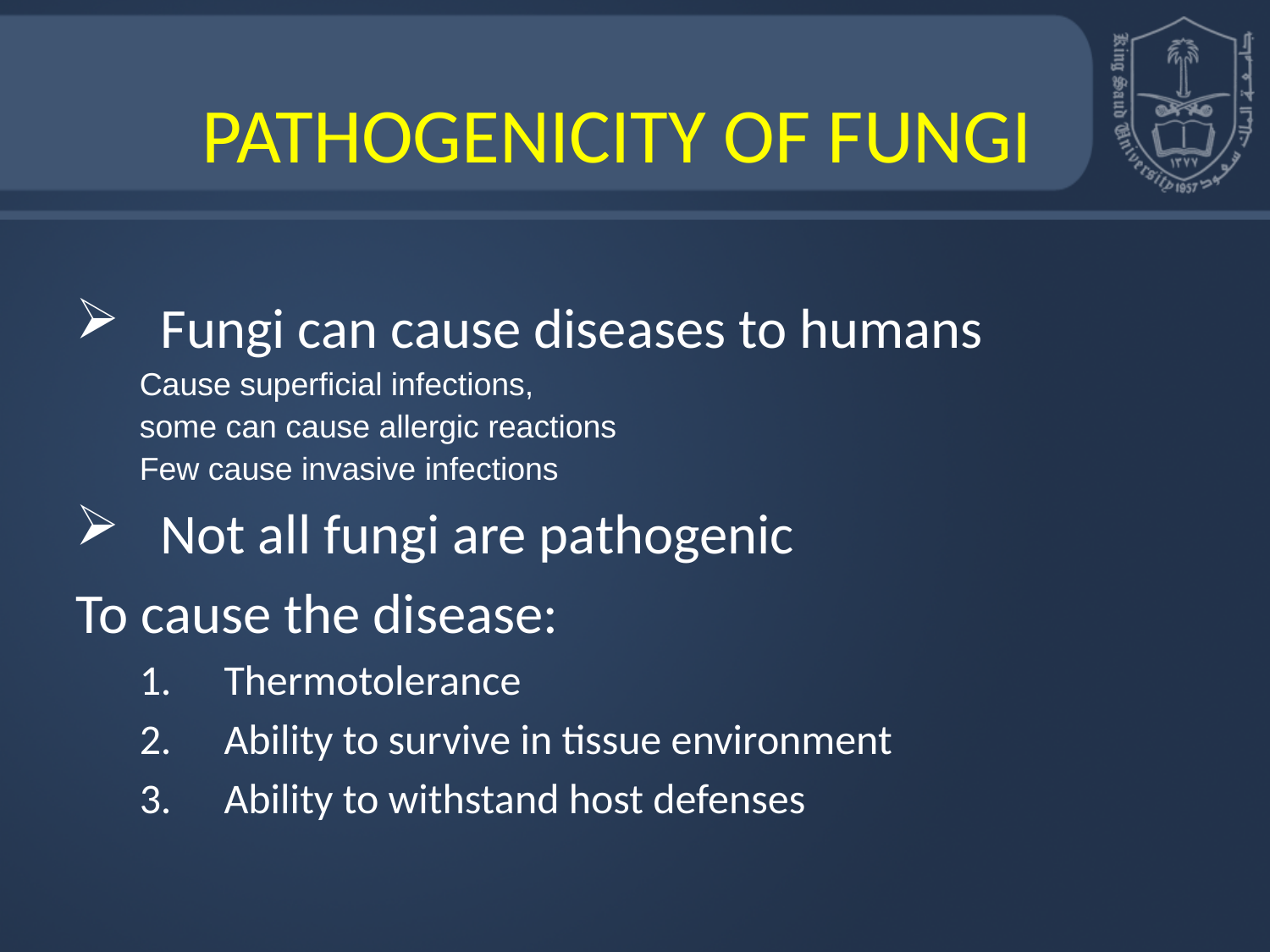

# PATHOGENICITY OF FUNGI
Fungi can cause diseases to humans
Cause superficial infections,
some can cause allergic reactions
Few cause invasive infections
Not all fungi are pathogenic
To cause the disease:
Thermotolerance
Ability to survive in tissue environment
Ability to withstand host defenses